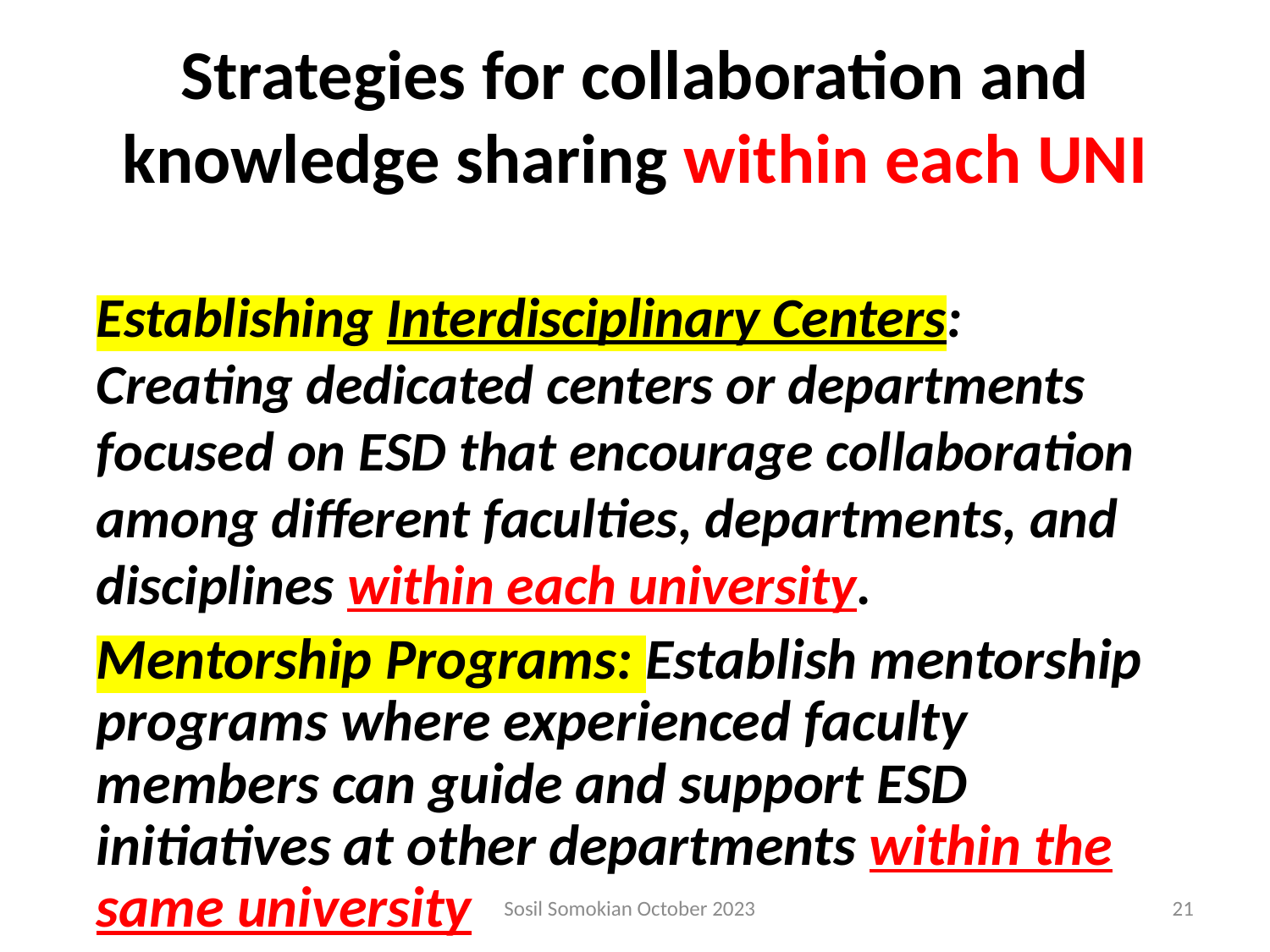

# Strategies for collaboration and knowledge sharing within each UNI
Establishing Interdisciplinary Centers: Creating dedicated centers or departments focused on ESD that encourage collaboration among different faculties, departments, and disciplines within each university.
Mentorship Programs: Establish mentorship programs where experienced faculty members can guide and support ESD initiatives at other departments within the same university

Sosil Somokian October 2023
21